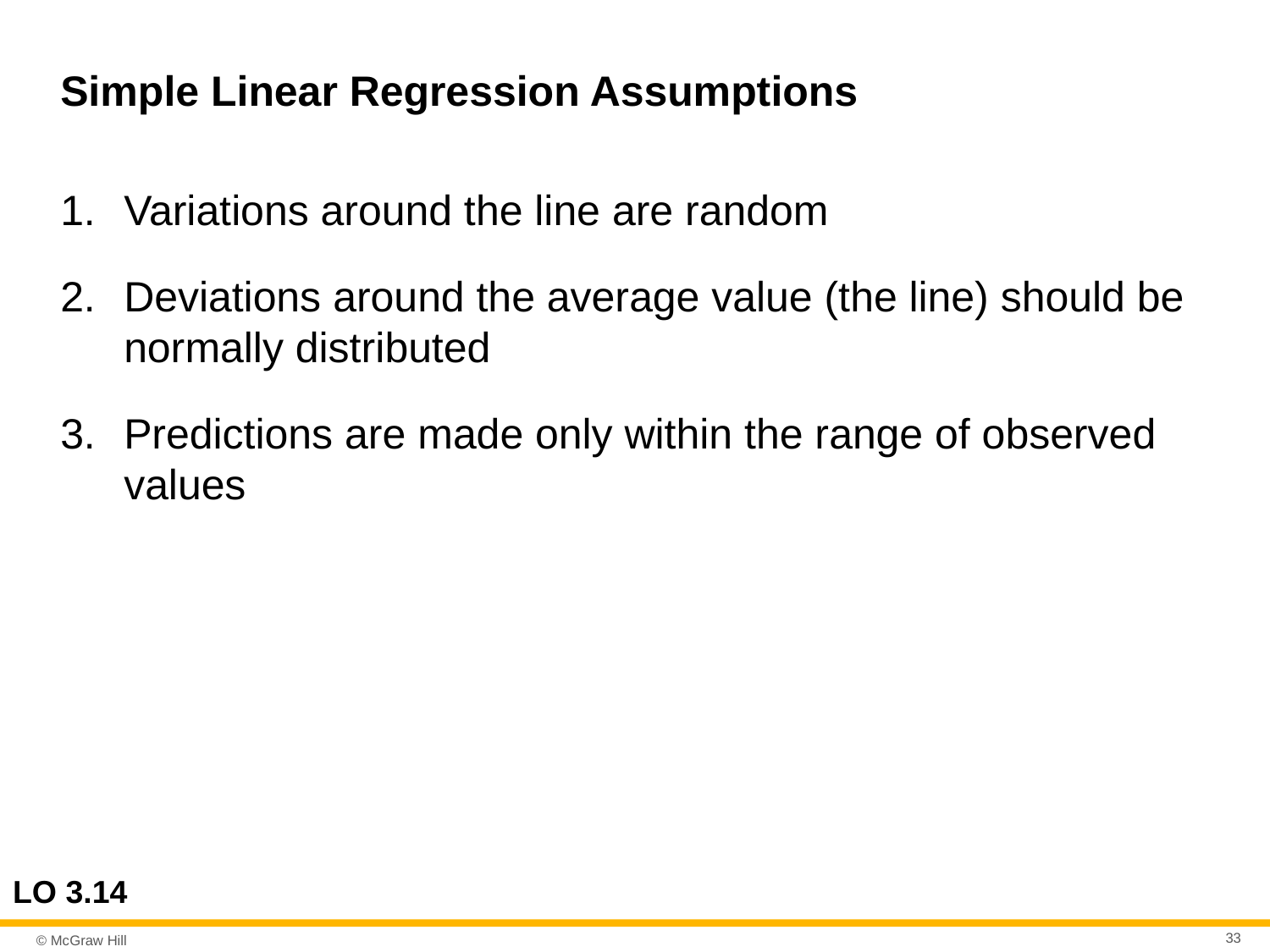

# Simple Linear Regression Assumptions
Variations around the line are random
Deviations around the average value (the line) should be normally distributed
Predictions are made only within the range of observed values
LO 3.14